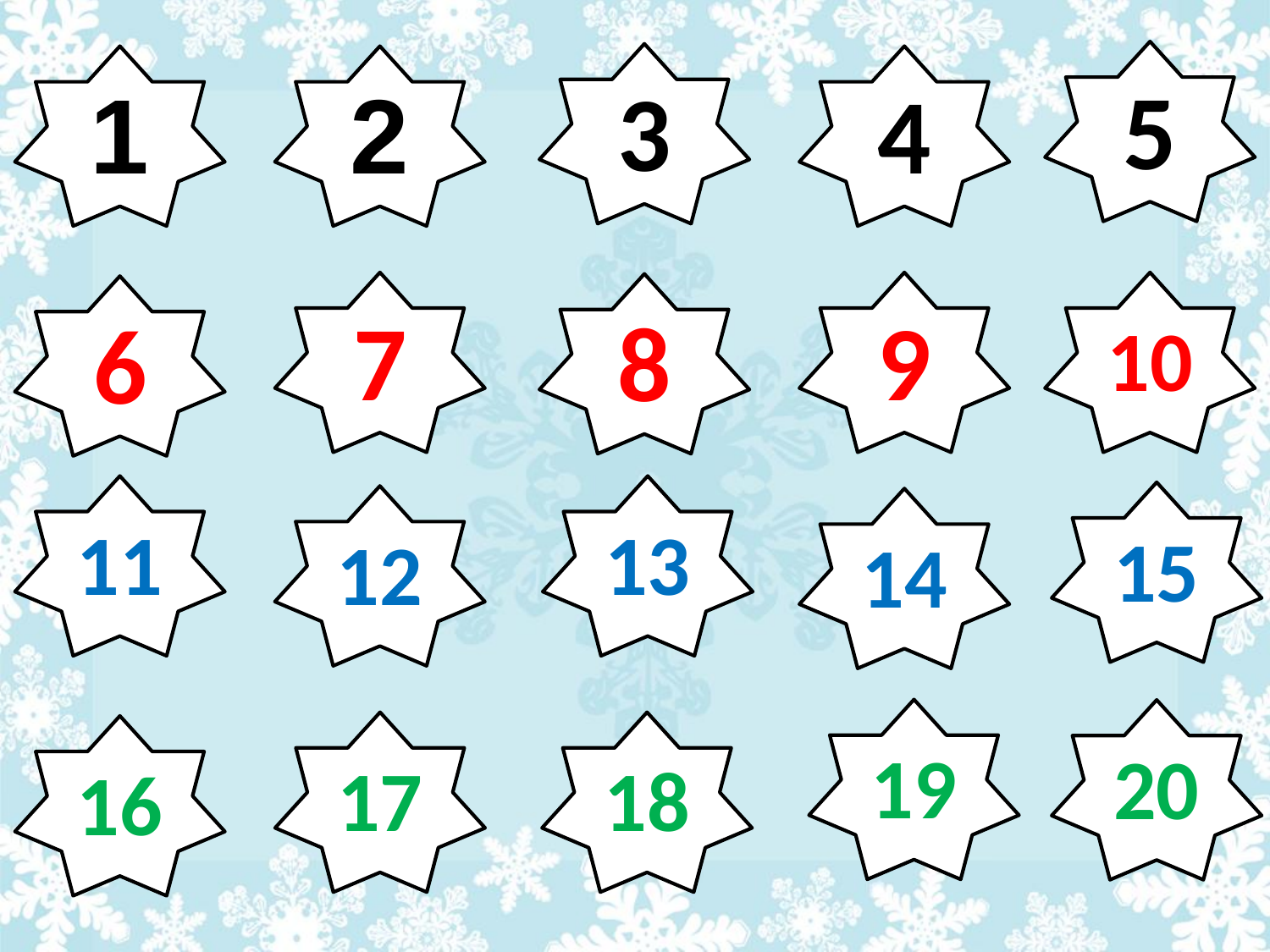

5
3
1
2
4
7
9
10
8
6
11
13
15
12
14

19
20
17
18
16